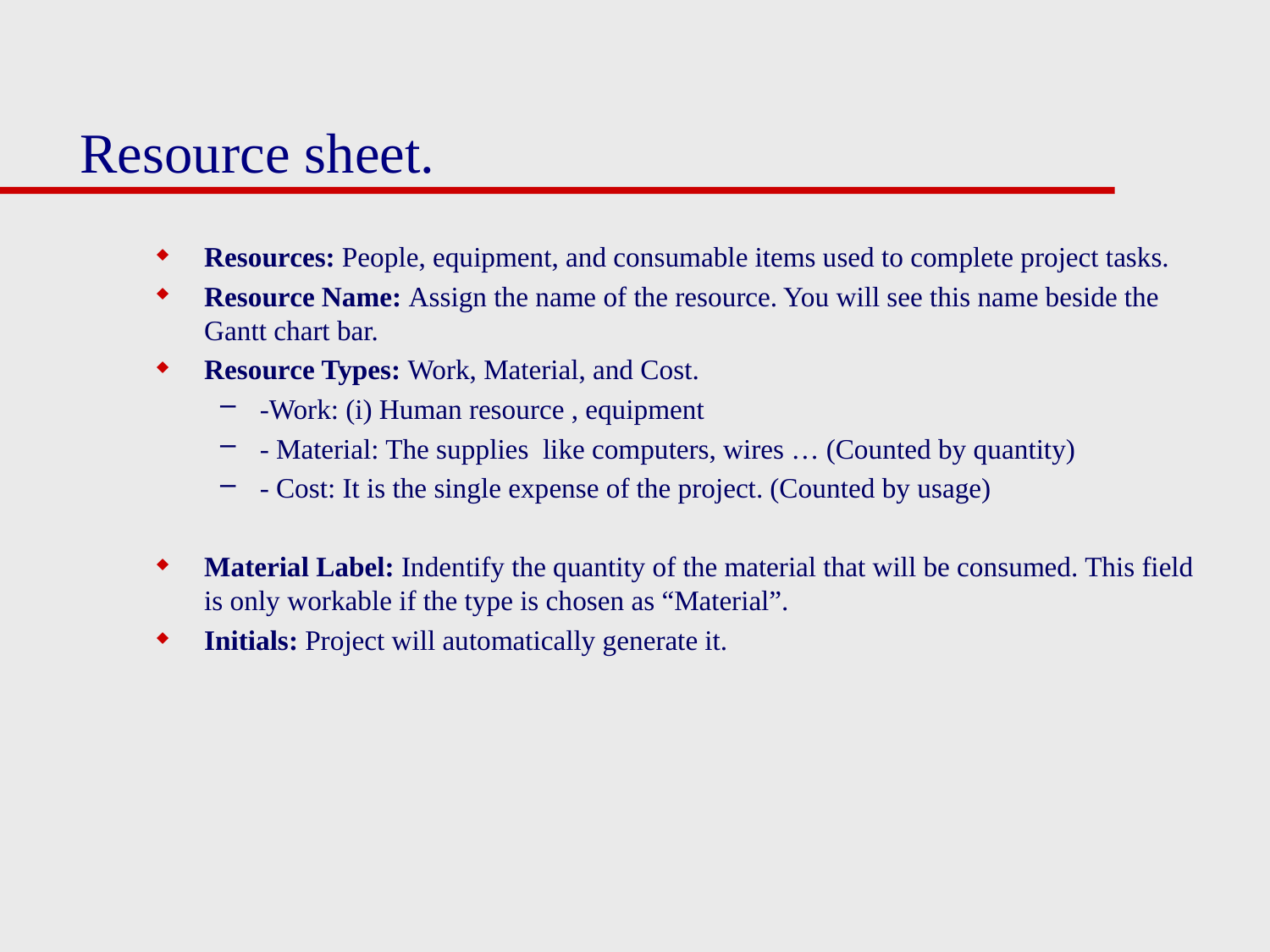

# Resource sheet.
Resources: People, equipment, and consumable items used to complete project tasks.
Resource Name: Assign the name of the resource. You will see this name beside the Gantt chart bar.
Resource Types: Work, Material, and Cost.
-Work: (i) Human resource , equipment
- Material: The supplies  like computers, wires … (Counted by quantity)
- Cost: It is the single expense of the project. (Counted by usage)

Material Label: Indentify the quantity of the material that will be consumed. This field is only workable if the type is chosen as “Material”.
Initials: Project will automatically generate it.